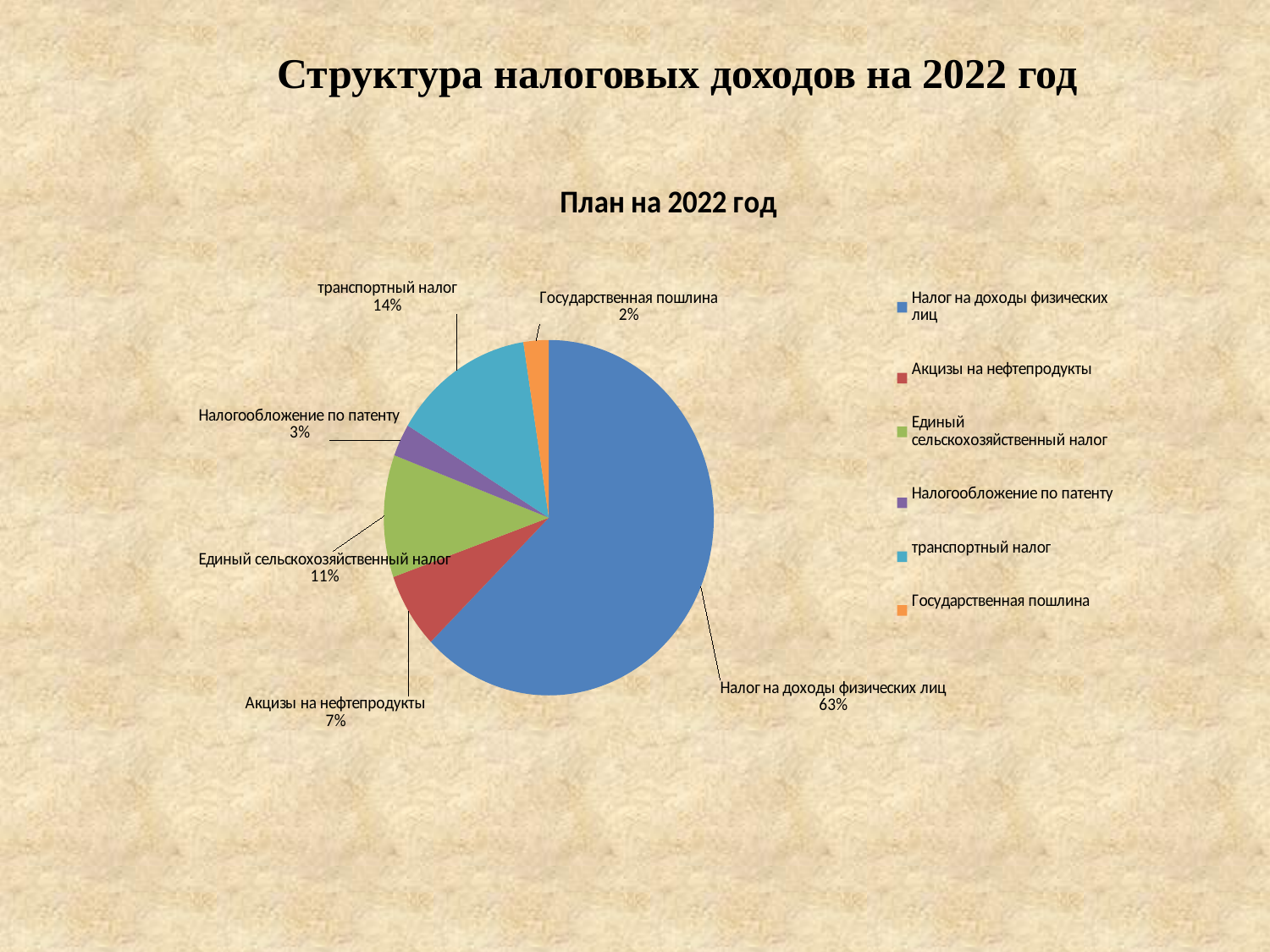

Структура налоговых доходов на 2022 год

### Chart:

| Category | План на 2022 год  |
|---|---|
| Налог на доходы физических лиц | 150106.7 |
| Акцизы на нефтепродукты | 16501.0 |
| Единый сельскохозяйственный налог | 26652.5 |
| Налогообложение по патенту | 7100.0 |
| транспортный налог | 33169.0 |
| Государственная пошлина | 5907.0 |